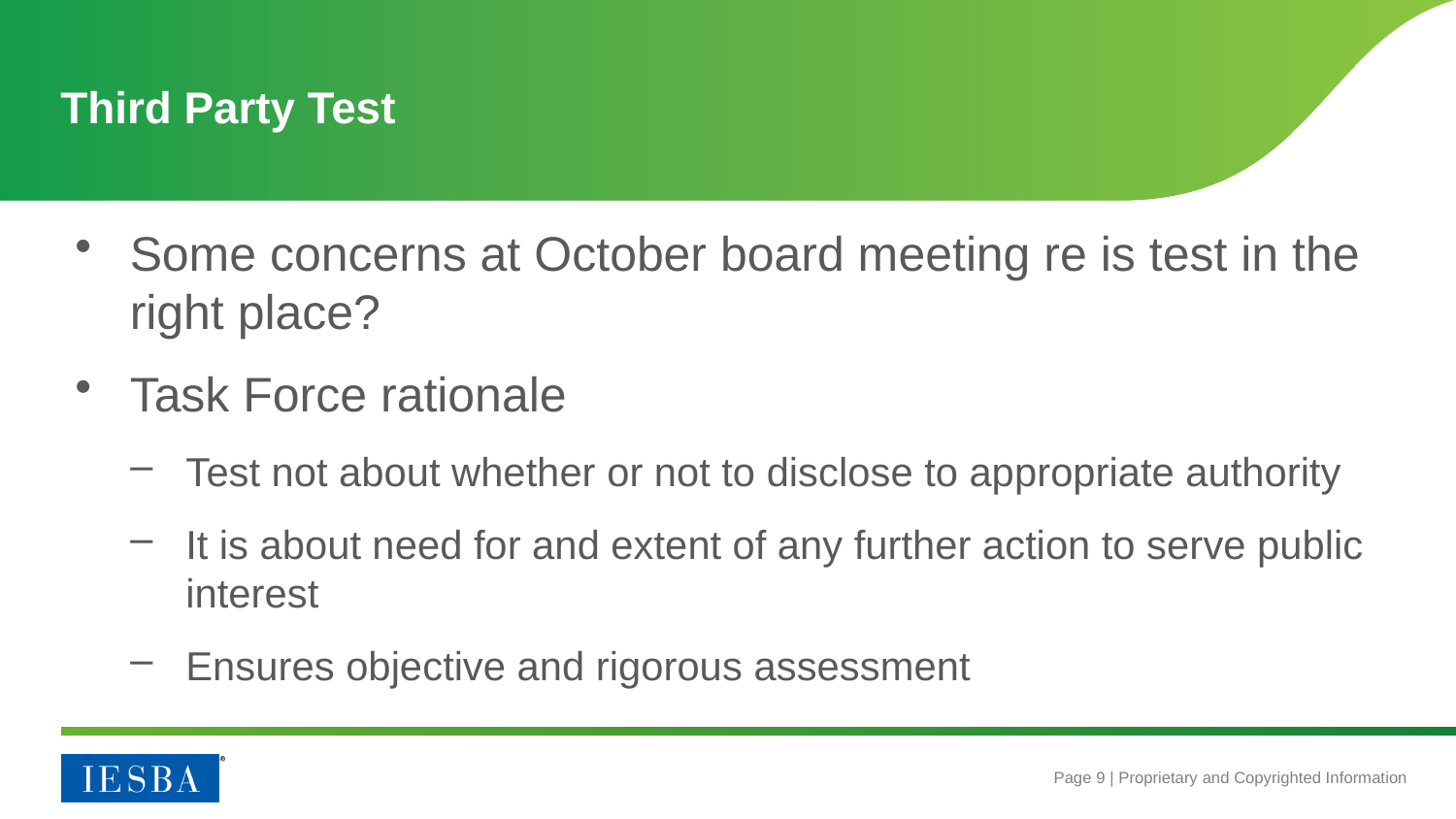

# Third Party Test
Some concerns at October board meeting re is test in the right place?
Task Force rationale
Test not about whether or not to disclose to appropriate authority
It is about need for and extent of any further action to serve public interest
Ensures objective and rigorous assessment